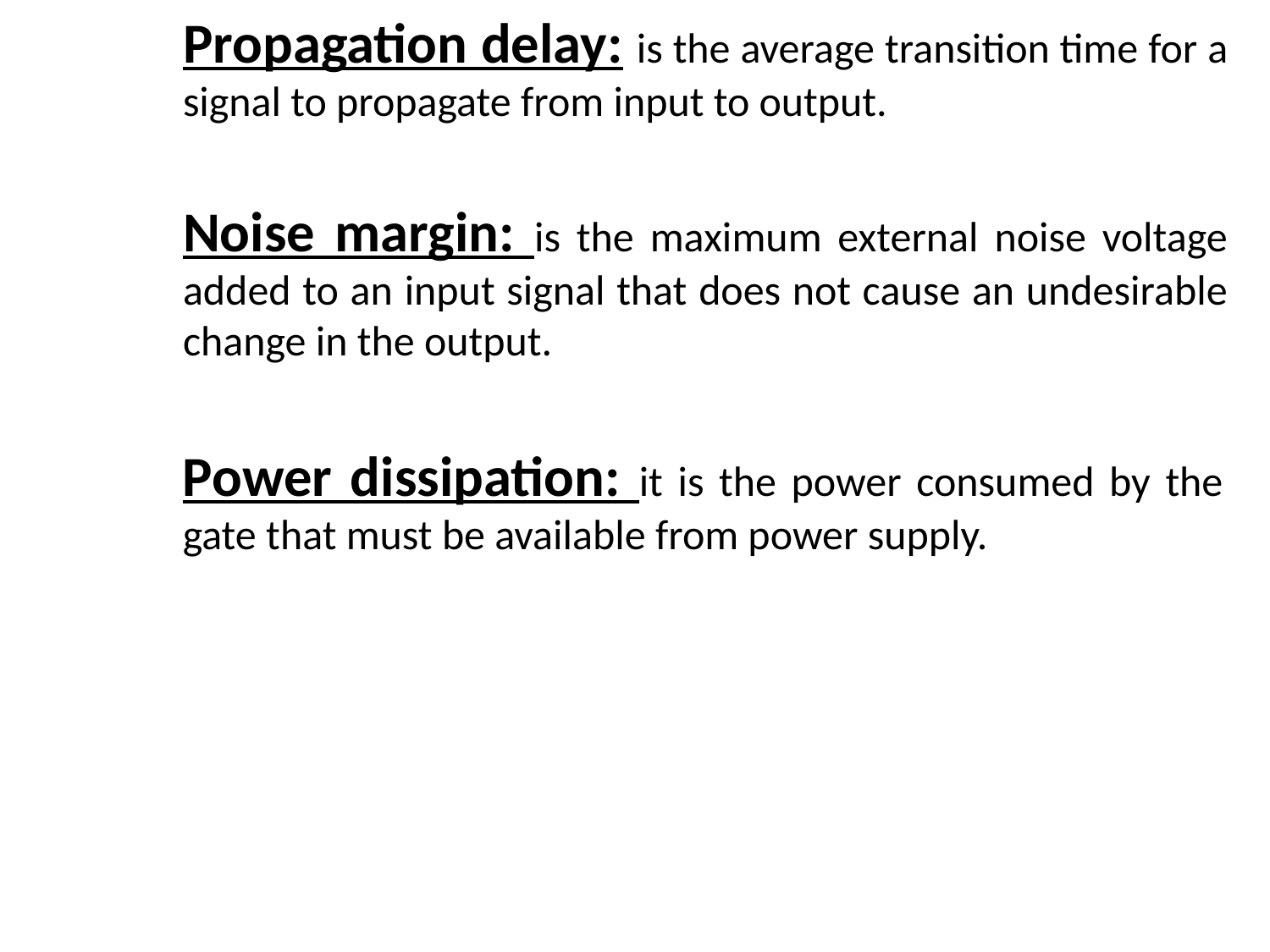

Propagation delay: is the average transition time for a signal to propagate from input to output.

Noise margin: is the maximum external noise voltage added to an input signal that does not cause an undesirable change in the output.

Power dissipation: it is the power consumed by the gate that must be available from power supply.